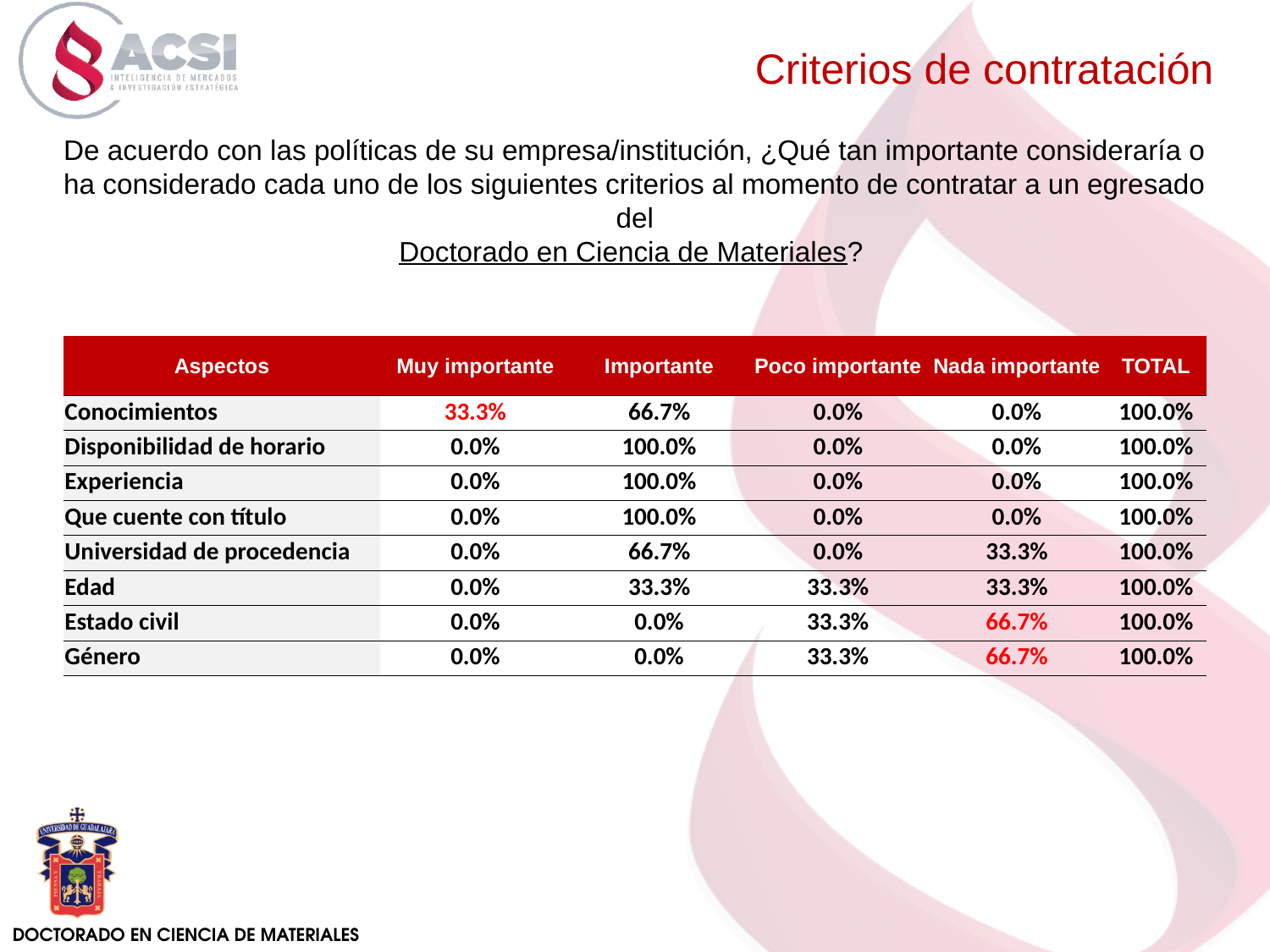

Criterios de contratación
De acuerdo con las políticas de su empresa/institución, ¿Qué tan importante consideraría o ha considerado cada uno de los siguientes criterios al momento de contratar a un egresado del
Doctorado en Ciencia de Materiales?
| Aspectos | Muy importante | Importante | Poco importante | Nada importante | TOTAL |
| --- | --- | --- | --- | --- | --- |
| Conocimientos | 33.3% | 66.7% | 0.0% | 0.0% | 100.0% |
| Disponibilidad de horario | 0.0% | 100.0% | 0.0% | 0.0% | 100.0% |
| Experiencia | 0.0% | 100.0% | 0.0% | 0.0% | 100.0% |
| Que cuente con título | 0.0% | 100.0% | 0.0% | 0.0% | 100.0% |
| Universidad de procedencia | 0.0% | 66.7% | 0.0% | 33.3% | 100.0% |
| Edad | 0.0% | 33.3% | 33.3% | 33.3% | 100.0% |
| Estado civil | 0.0% | 0.0% | 33.3% | 66.7% | 100.0% |
| Género | 0.0% | 0.0% | 33.3% | 66.7% | 100.0% |